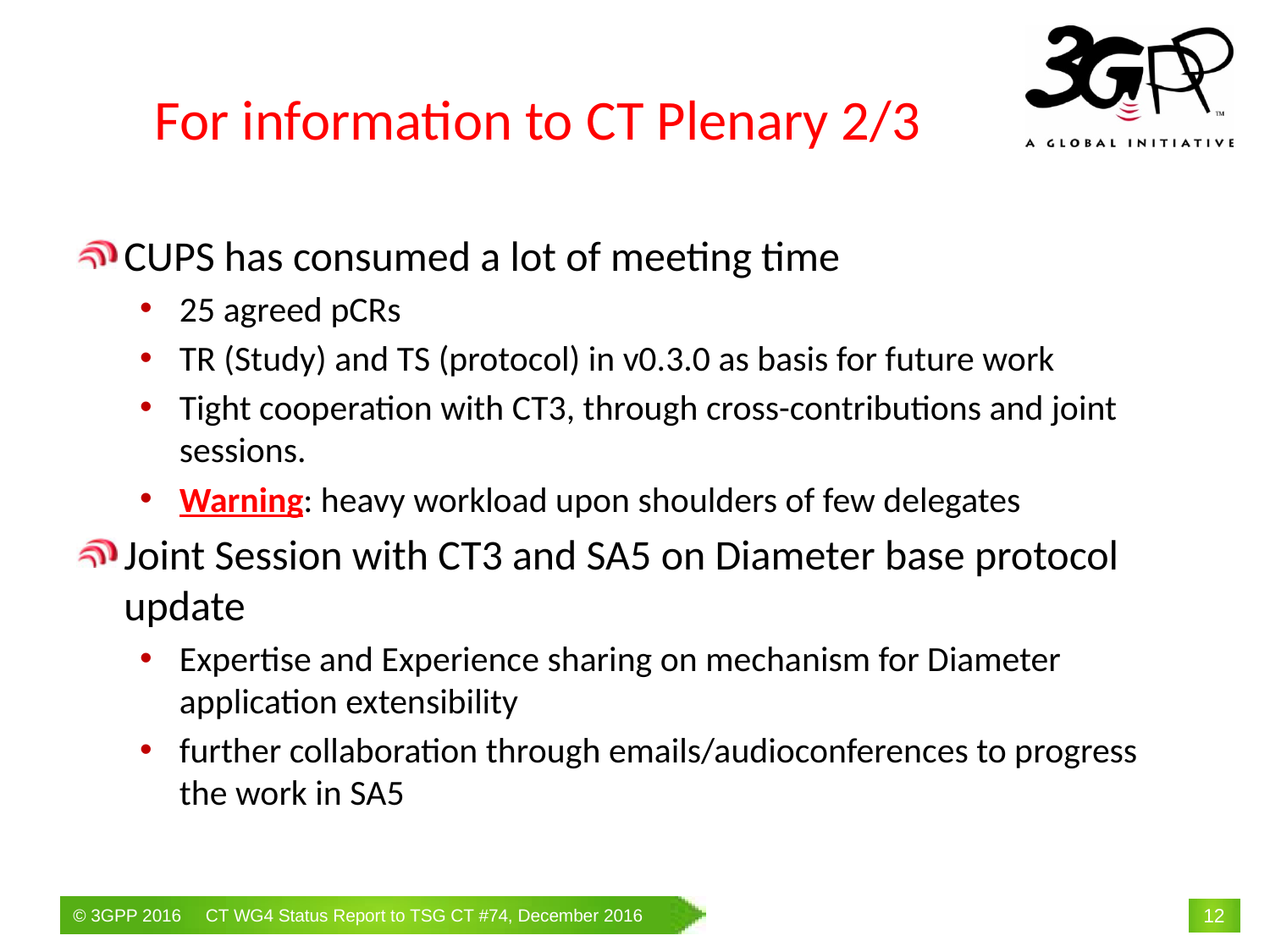

# For information to CT Plenary 2/3
CUPS has consumed a lot of meeting time
25 agreed pCRs
TR (Study) and TS (protocol) in v0.3.0 as basis for future work
Tight cooperation with CT3, through cross-contributions and joint sessions.
Warning: heavy workload upon shoulders of few delegates
Joint Session with CT3 and SA5 on Diameter base protocol update
Expertise and Experience sharing on mechanism for Diameter application extensibility
further collaboration through emails/audioconferences to progress the work in SA5